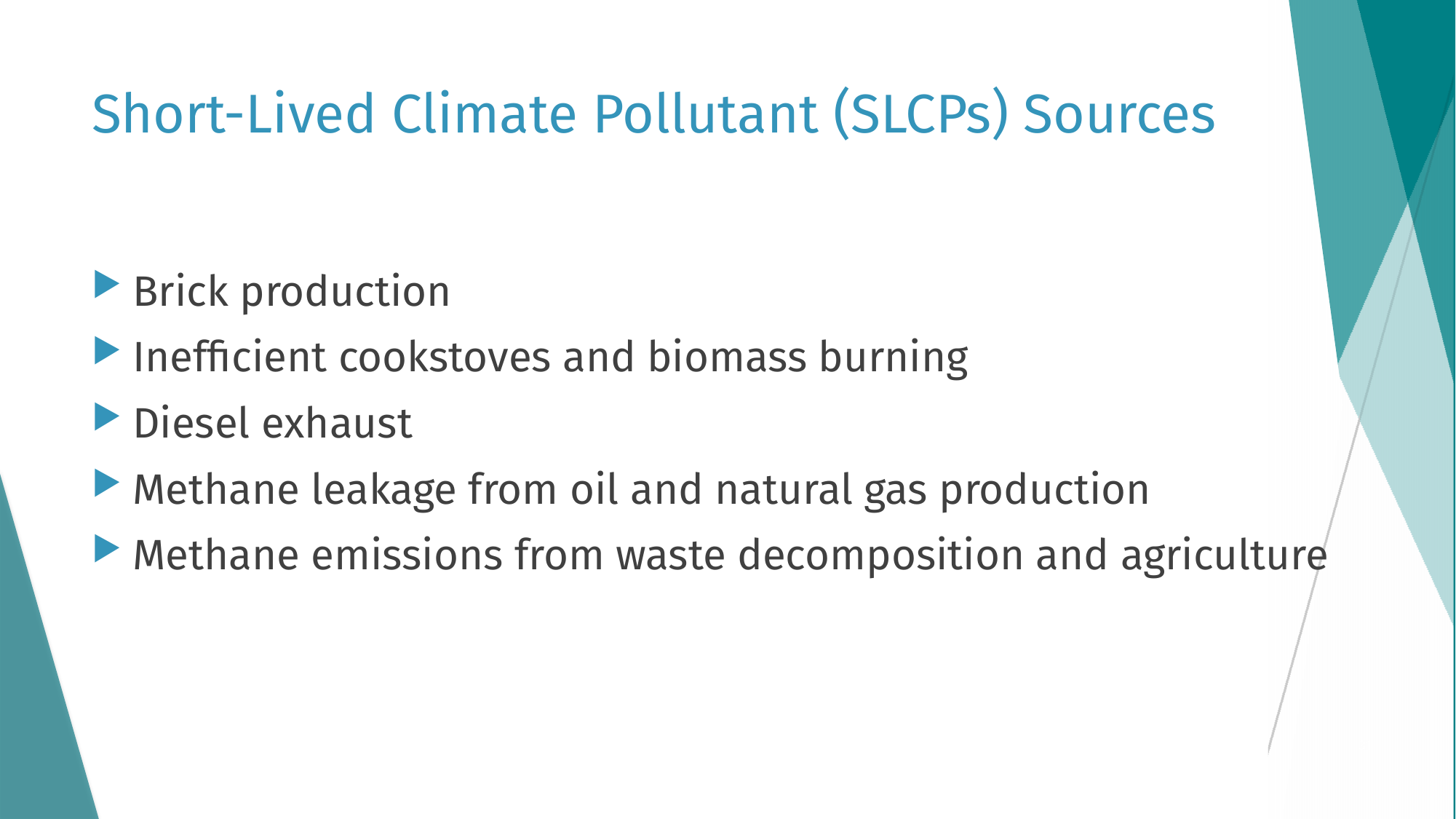

# Short-Lived Climate Pollutant (SLCPs) Sources
Brick production
Inefficient cookstoves and biomass burning
Diesel exhaust
Methane leakage from oil and natural gas production
Methane emissions from waste decomposition and agriculture
31